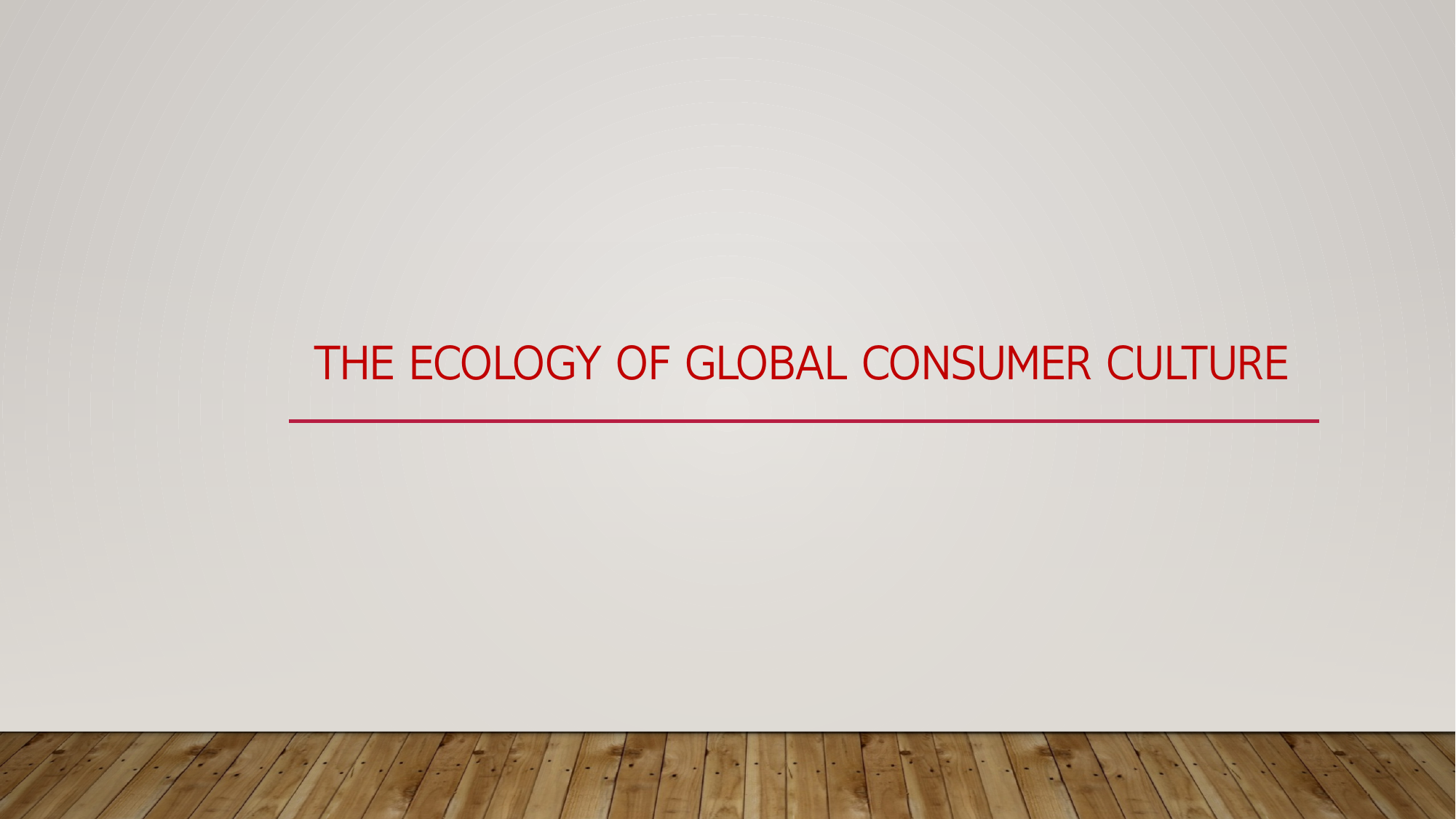

# The ecology of global consumer culture